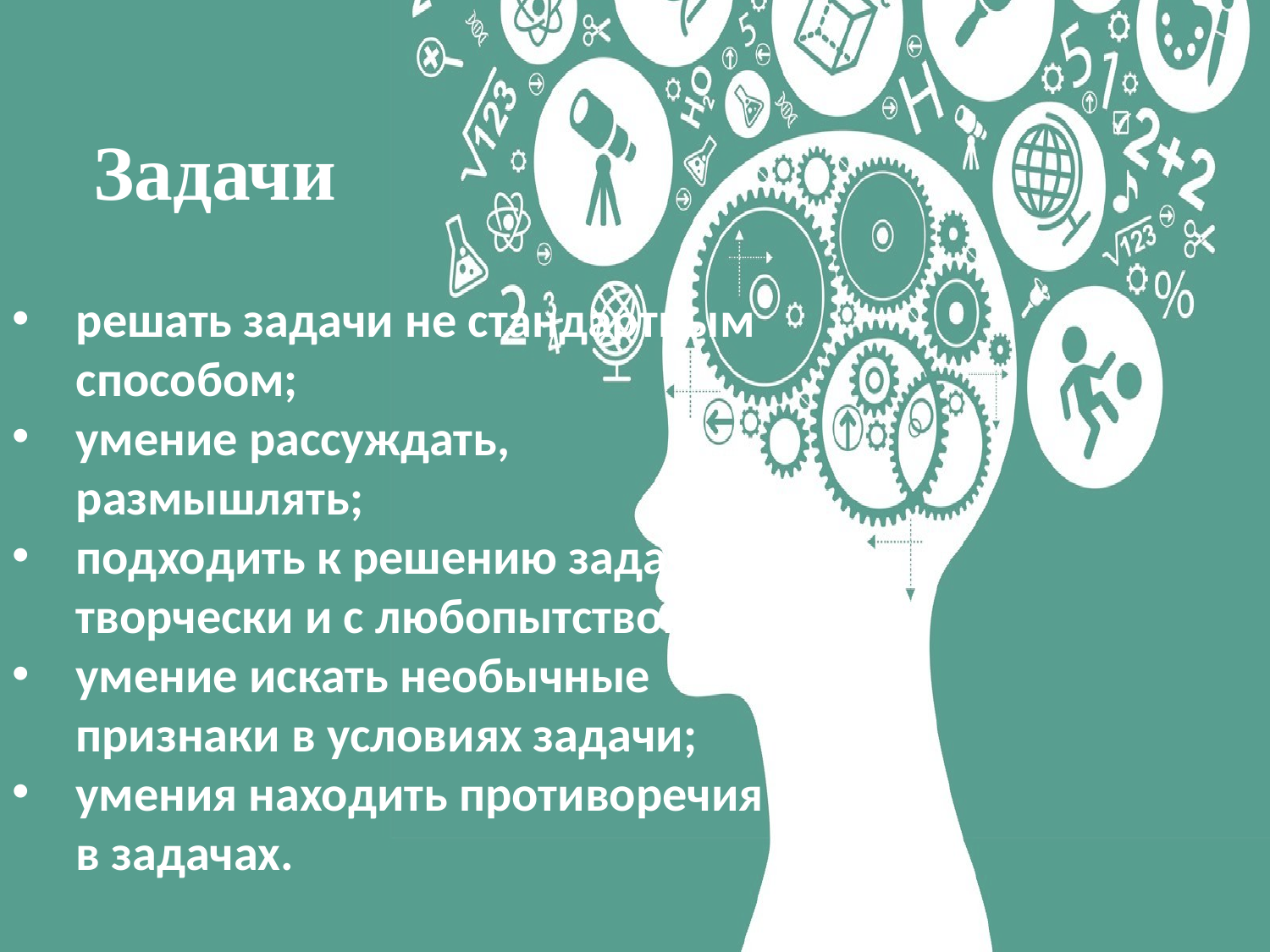

Задачи
решать задачи не стандартным способом;
умение рассуждать, размышлять;
подходить к решению задач творчески и с любопытством;
умение искать необычные признаки в условиях задачи;
умения находить противоречия в задачах.